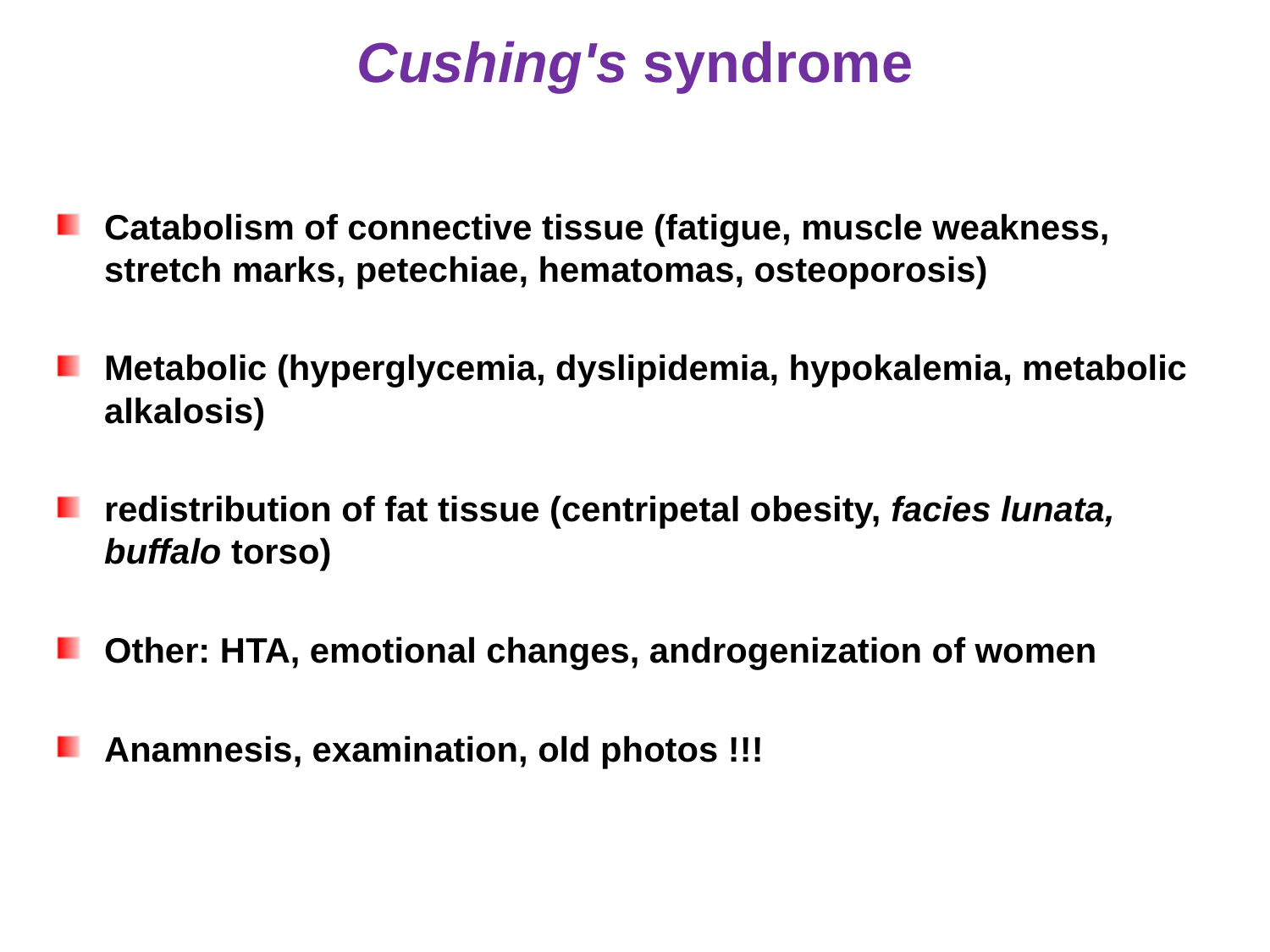

# Cushing's syndrome

Catabolism of connective tissue (fatigue, muscle weakness, stretch marks, petechiae, hematomas, osteoporosis)

Metabolic (hyperglycemia, dyslipidemia, hypokalemia, metabolic alkalosis)

redistribution of fat tissue (centripetal obesity, facies lunata, buffalo torso)

Other: HTA, emotional changes, androgenization of women

Anamnesis, examination, old photos !!!